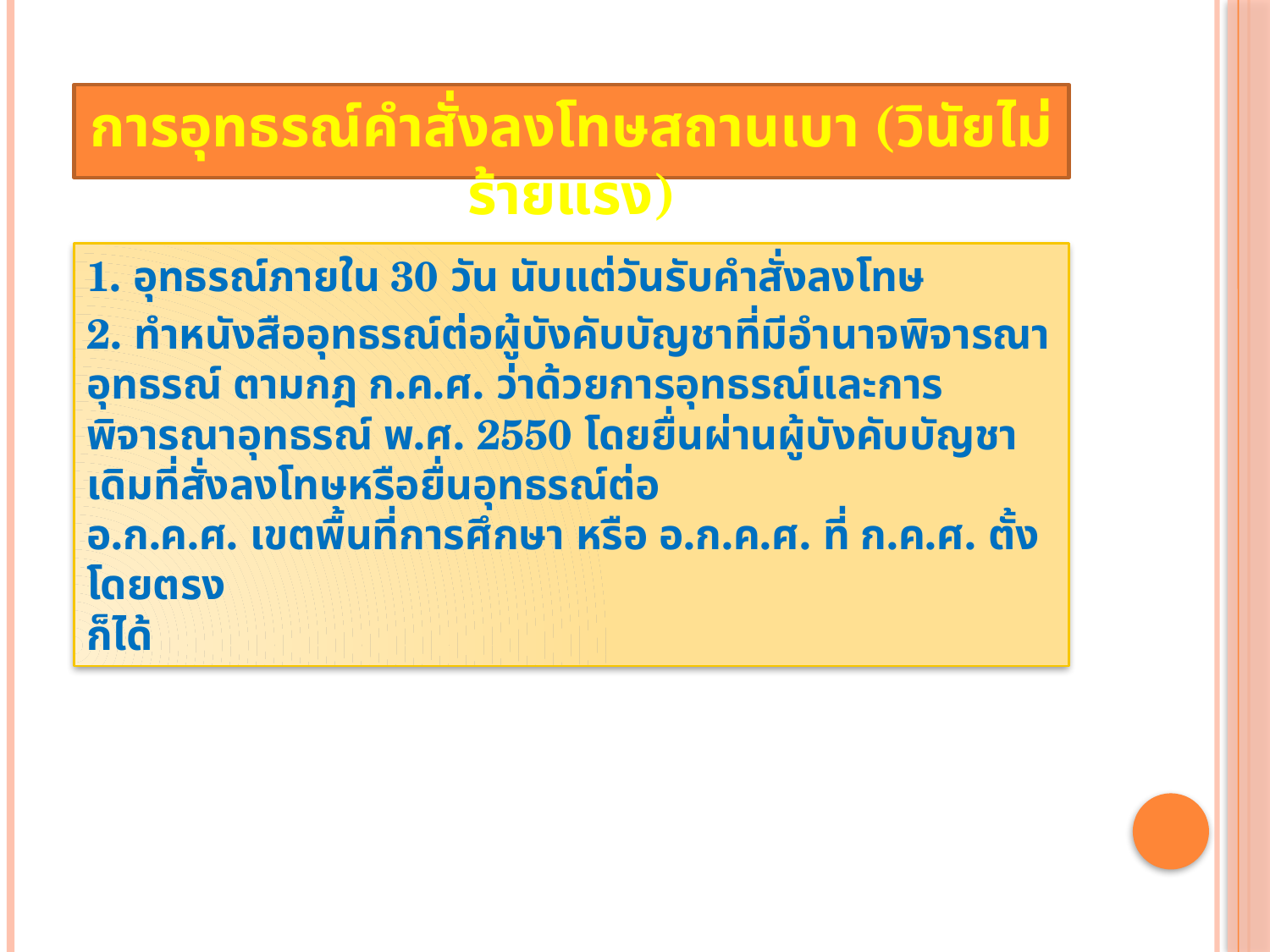

การอุทธรณ์คำสั่งลงโทษสถานเบา (วินัยไม่ร้ายแรง)
1. อุทธรณ์ภายใน 30 วัน นับแต่วันรับคำสั่งลงโทษ
2. ทำหนังสืออุทธรณ์ต่อผู้บังคับบัญชาที่มีอำนาจพิจารณาอุทธรณ์ ตามกฎ ก.ค.ศ. ว่าด้วยการอุทธรณ์และการพิจารณาอุทธรณ์ พ.ศ. 2550 โดยยื่นผ่านผู้บังคับบัญชาเดิมที่สั่งลงโทษหรือยื่นอุทธรณ์ต่อ
อ.ก.ค.ศ. เขตพื้นที่การศึกษา หรือ อ.ก.ค.ศ. ที่ ก.ค.ศ. ตั้งโดยตรง
ก็ได้